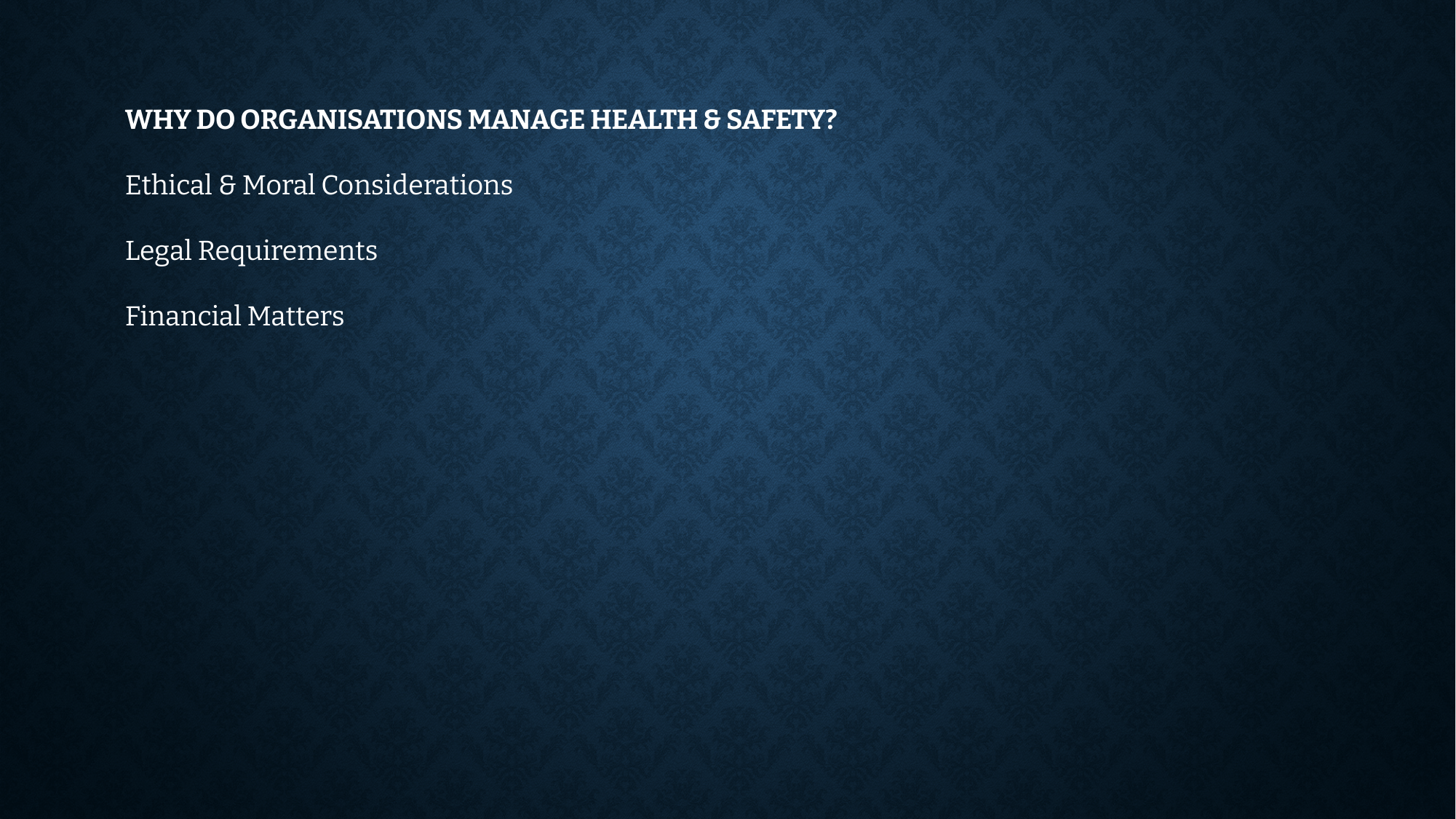

WHY DO ORGANISATIONS MANAGE HEALTH & SAFETY?

Ethical & Moral Considerations

Legal Requirements

Financial Matters